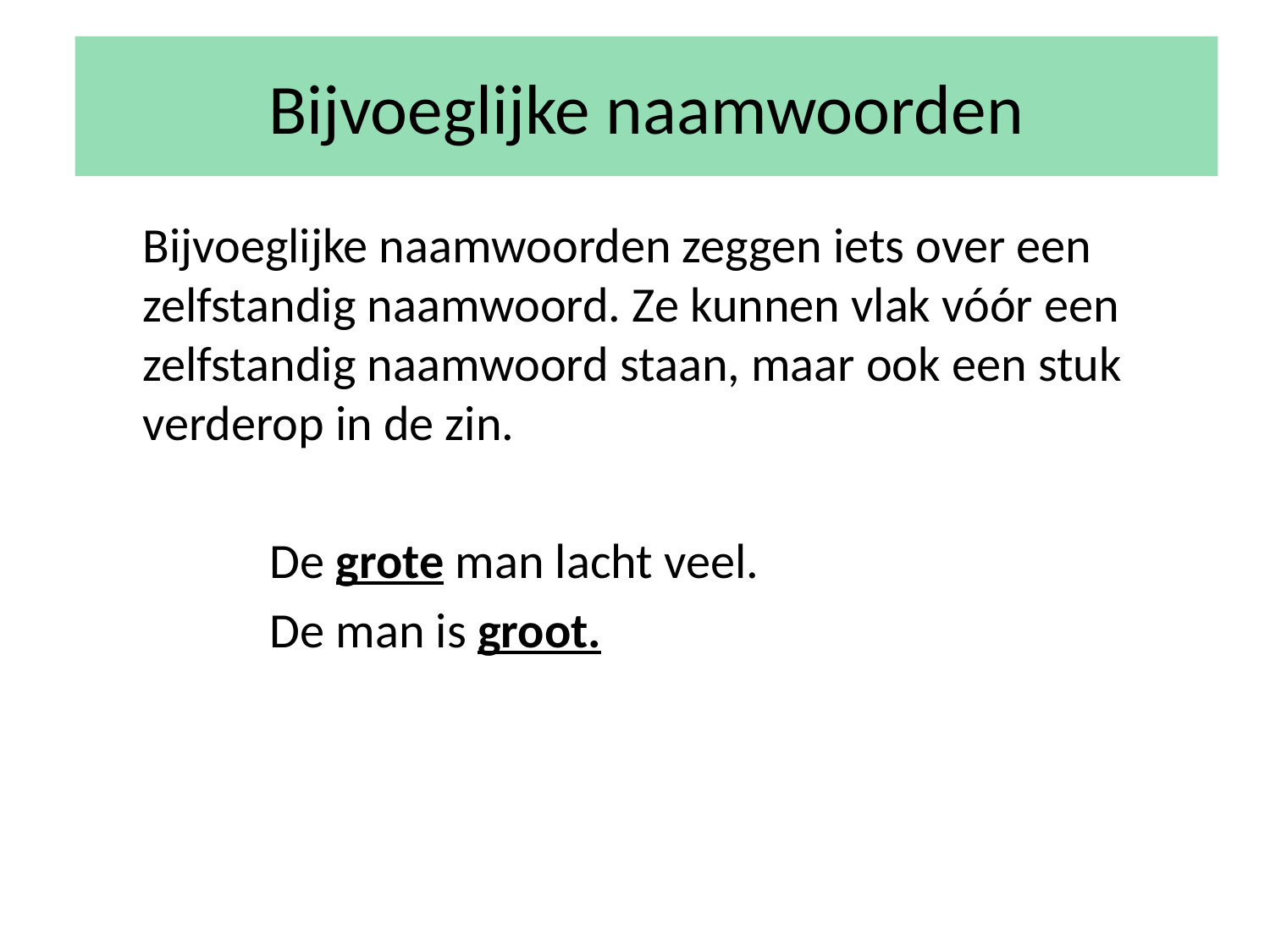

# Bijvoeglijke naamwoorden

Bijvoeglijke naamwoorden zeggen iets over een zelfstandig naamwoord. Ze kunnen vlak vóór een zelfstandig naamwoord staan, maar ook een stuk verderop in de zin.

	De grote man lacht veel.
	De man is groot.